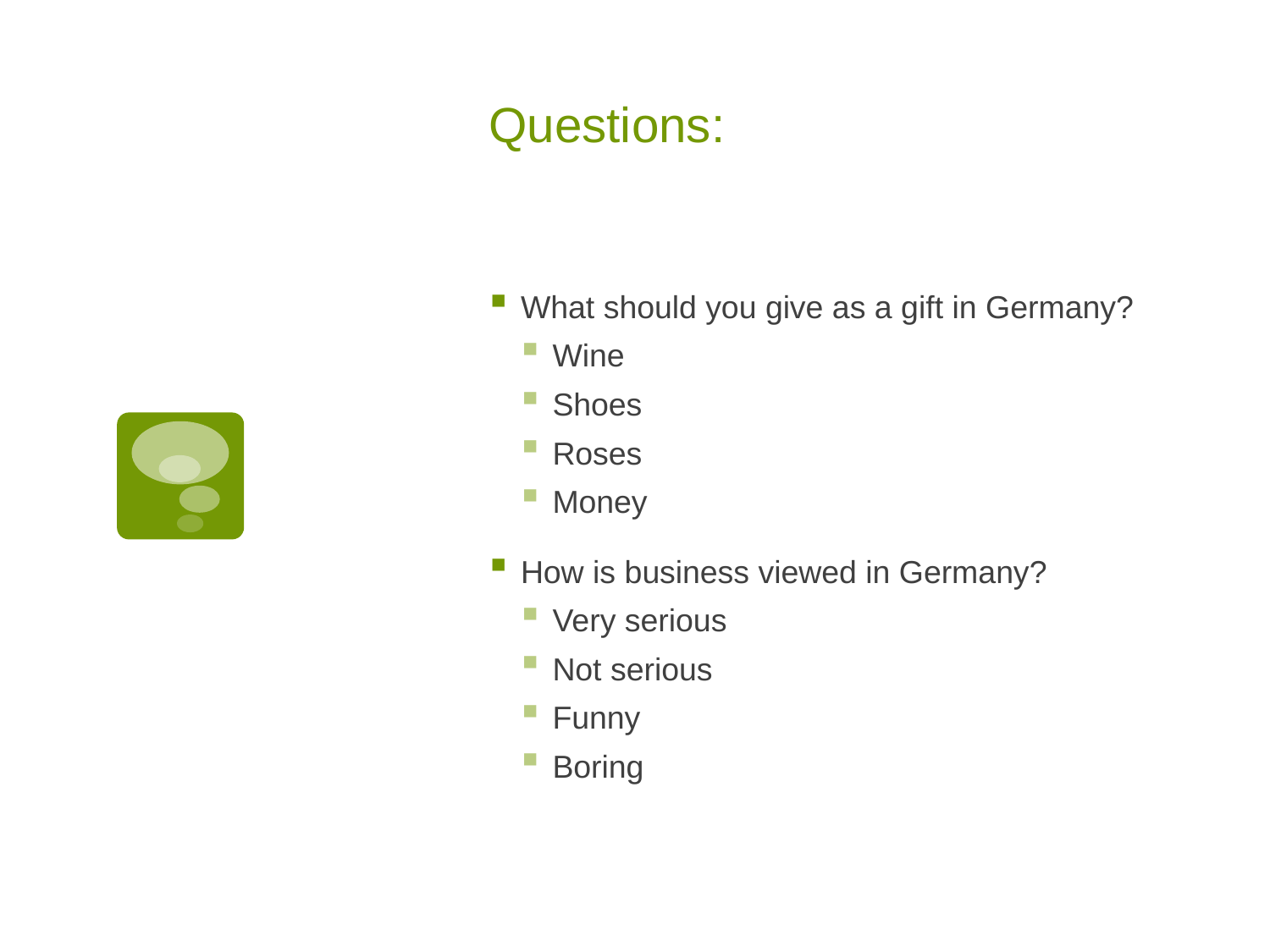

# Questions:
What should you give as a gift in Germany?
Wine
Shoes
Roses
Money
How is business viewed in Germany?
Very serious
Not serious
Funny
Boring